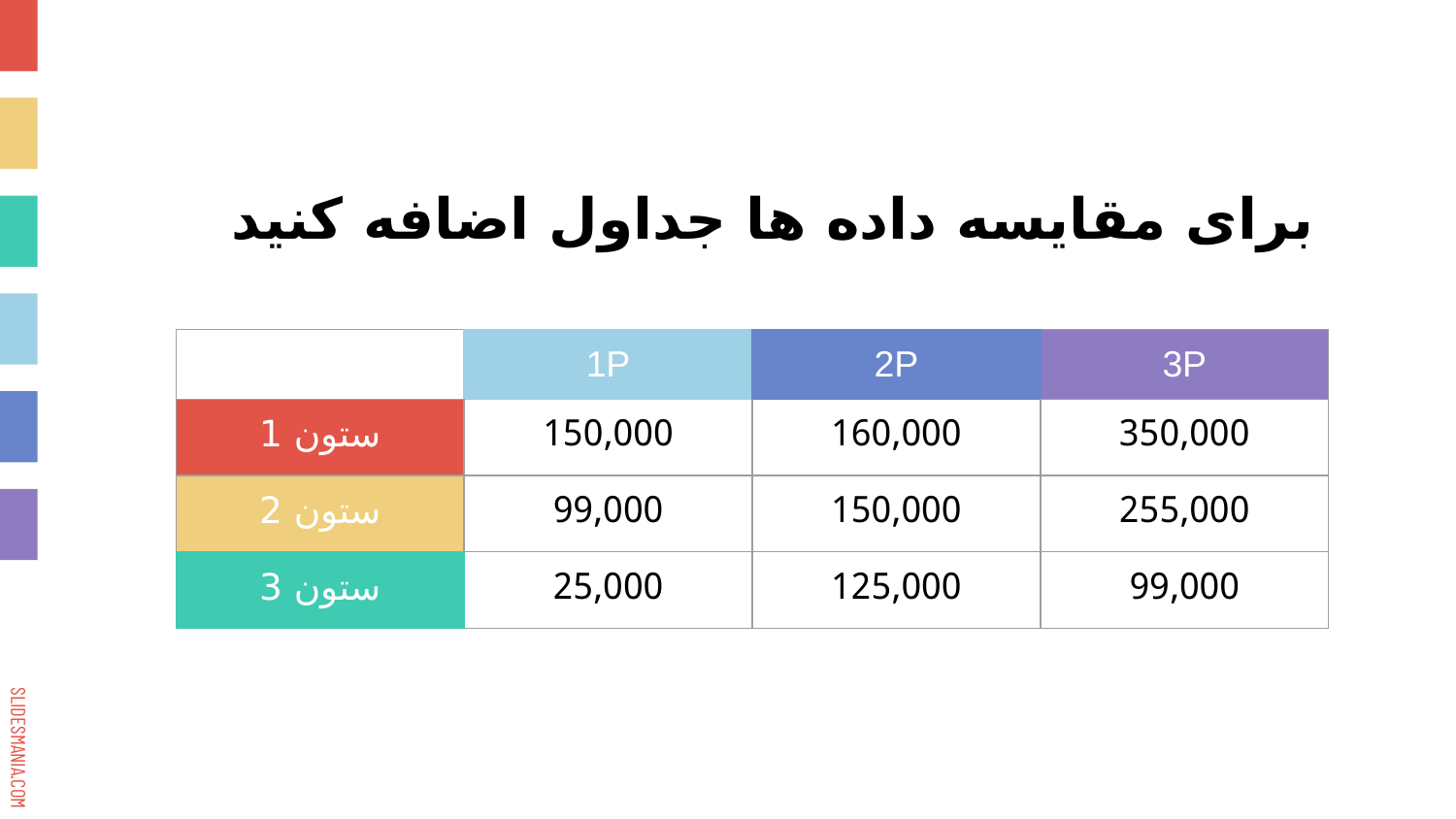

# برای مقایسه داده ها جداول اضافه کنید
|  | 1P | 2P | 3P |
| --- | --- | --- | --- |
| ستون 1 | 150,000 | 160,000 | 350,000 |
| ستون 2 | 99,000 | 150,000 | 255,000 |
| ستون 3 | 25,000 | 125,000 | 99,000 |